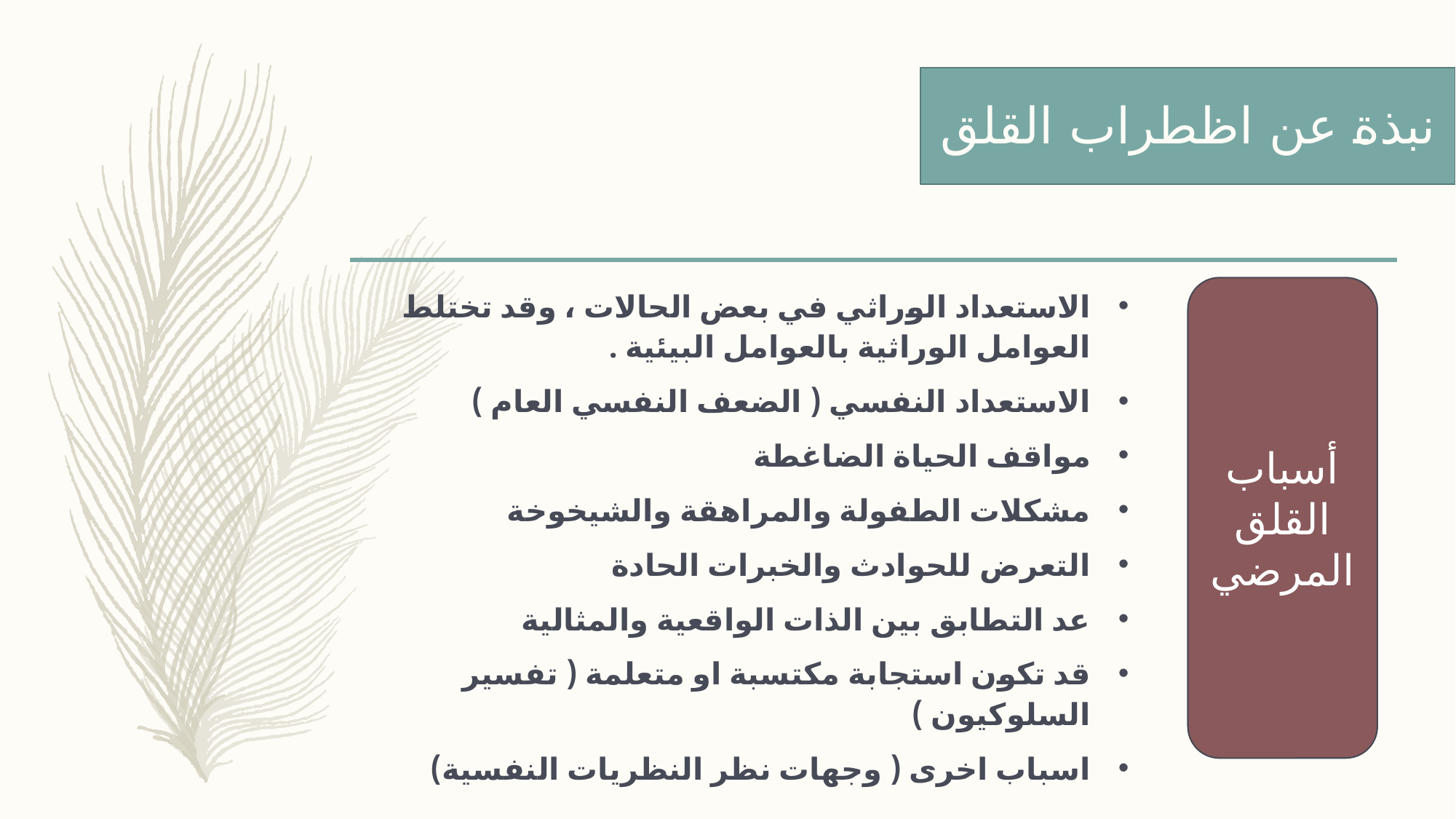

# نبذة عن اظطراب القلق
الاستعداد الوراثي في بعض الحالات ، وقد تختلط العوامل الوراثية بالعوامل البيئية .
الاستعداد النفسي ( الضعف النفسي العام )
مواقف الحياة الضاغطة
مشكلات الطفولة والمراهقة والشيخوخة
التعرض للحوادث والخبرات الحادة
عد التطابق بين الذات الواقعية والمثالية
قد تكون استجابة مكتسبة او متعلمة ( تفسير السلوكيون )
اسباب اخرى ( وجهات نظر النظريات النفسية)
أسباب القلق المرضي